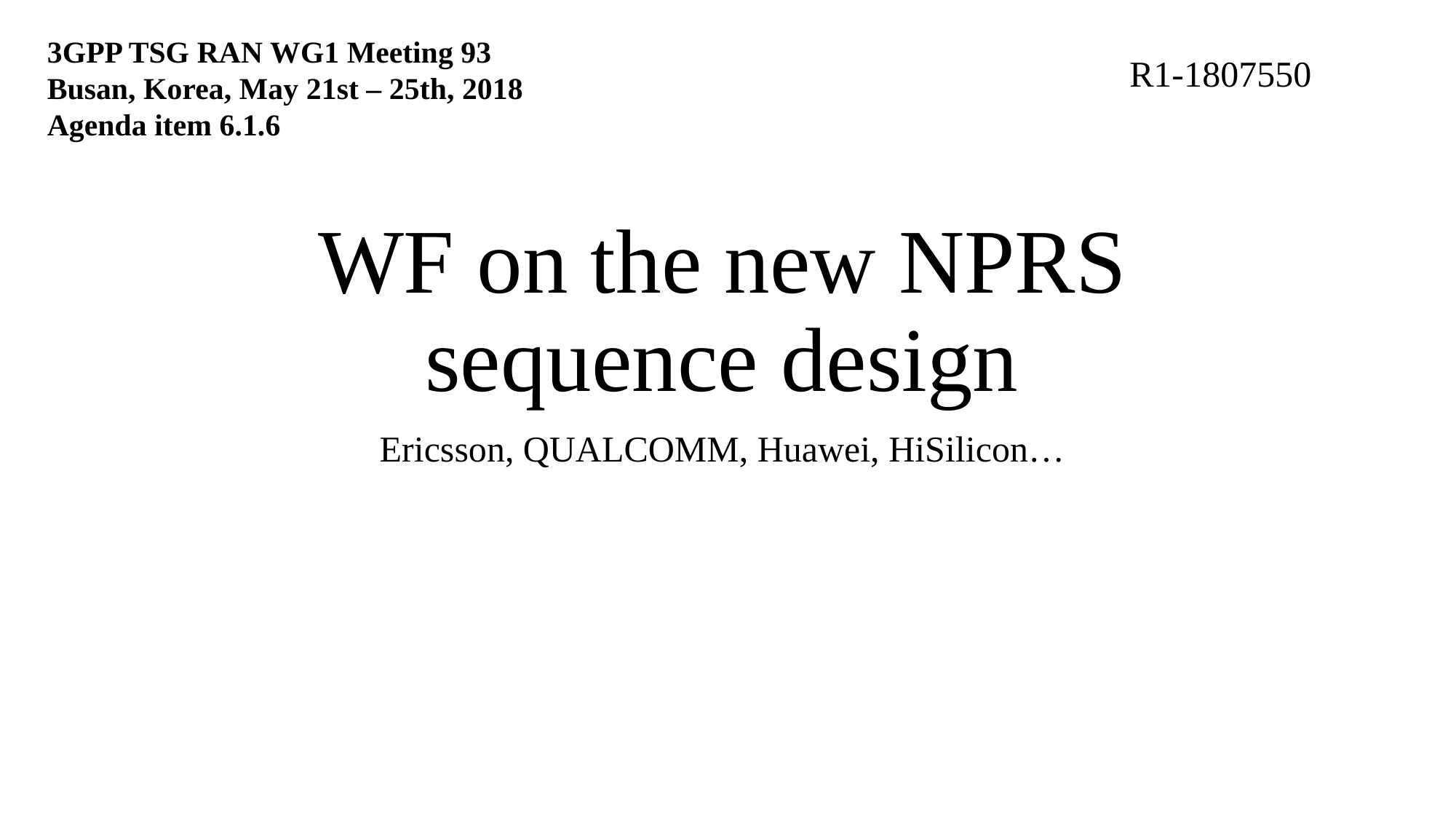

3GPP TSG RAN WG1 Meeting 93
Busan, Korea, May 21st – 25th, 2018
Agenda item 6.1.6
R1-1807550
# WF on the new NPRS sequence design
Ericsson, QUALCOMM, Huawei, HiSilicon…